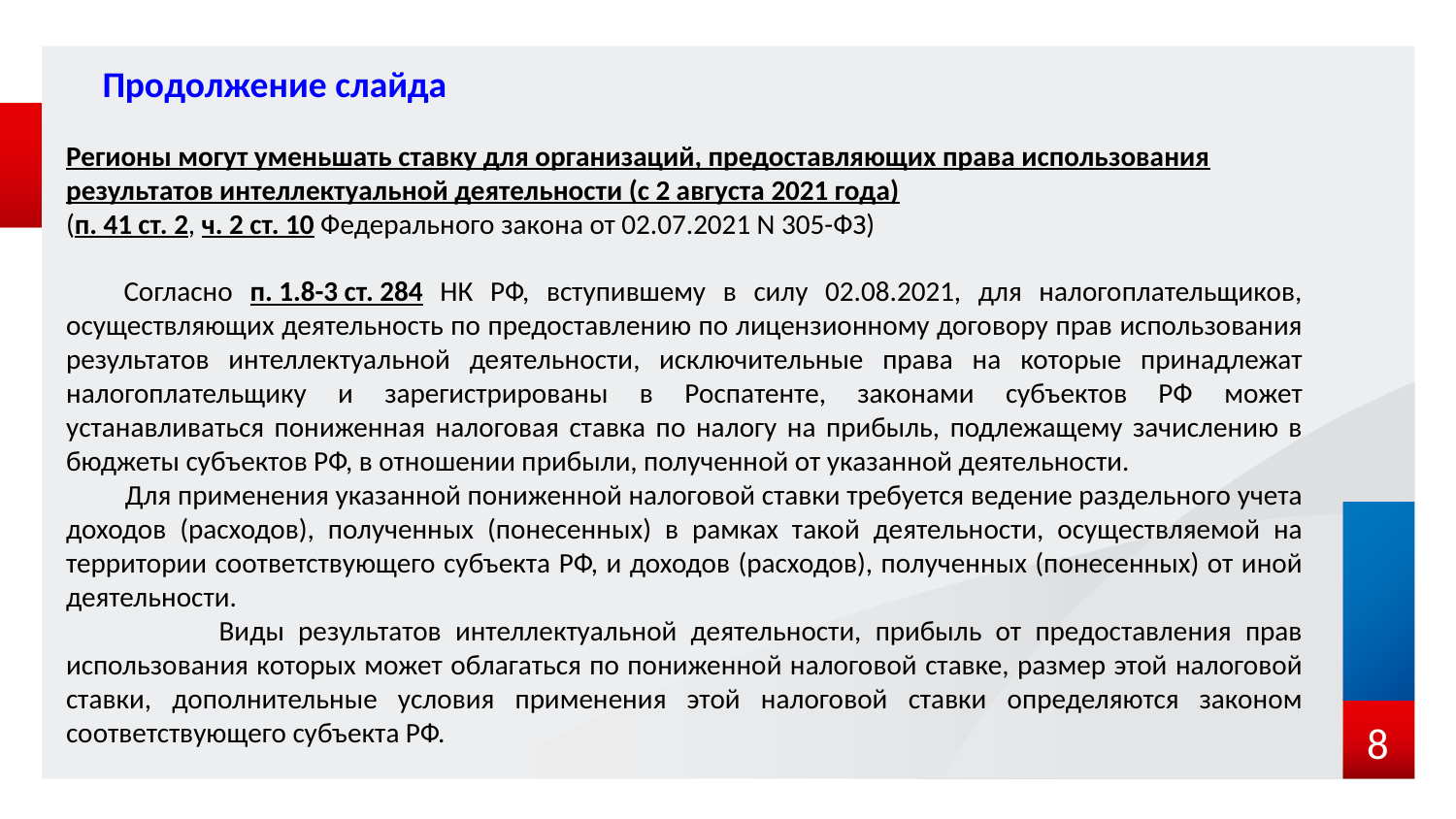

Продолжение слайда
Регионы могут уменьшать ставку для организаций, предоставляющих права использования результатов интеллектуальной деятельности (с 2 августа 2021 года)
(п. 41 ст. 2, ч. 2 ст. 10 Федерального закона от 02.07.2021 N 305-ФЗ)

    Согласно п. 1.8-3 ст. 284 НК РФ, вступившему в силу 02.08.2021, для налогоплательщиков, осуществляющих деятельность по предоставлению по лицензионному договору прав использования результатов интеллектуальной деятельности, исключительные права на которые принадлежат налогоплательщику и зарегистрированы в Роспатенте, законами субъектов РФ может устанавливаться пониженная налоговая ставка по налогу на прибыль, подлежащему зачислению в бюджеты субъектов РФ, в отношении прибыли, полученной от указанной деятельности.
         Для применения указанной пониженной налоговой ставки требуется ведение раздельного учета доходов (расходов), полученных (понесенных) в рамках такой деятельности, осуществляемой на территории соответствующего субъекта РФ, и доходов (расходов), полученных (понесенных) от иной деятельности.
           Виды результатов интеллектуальной деятельности, прибыль от предоставления прав использования которых может облагаться по пониженной налоговой ставке, размер этой налоговой ставки, дополнительные условия применения этой налоговой ставки определяются законом соответствующего субъекта РФ.
 8